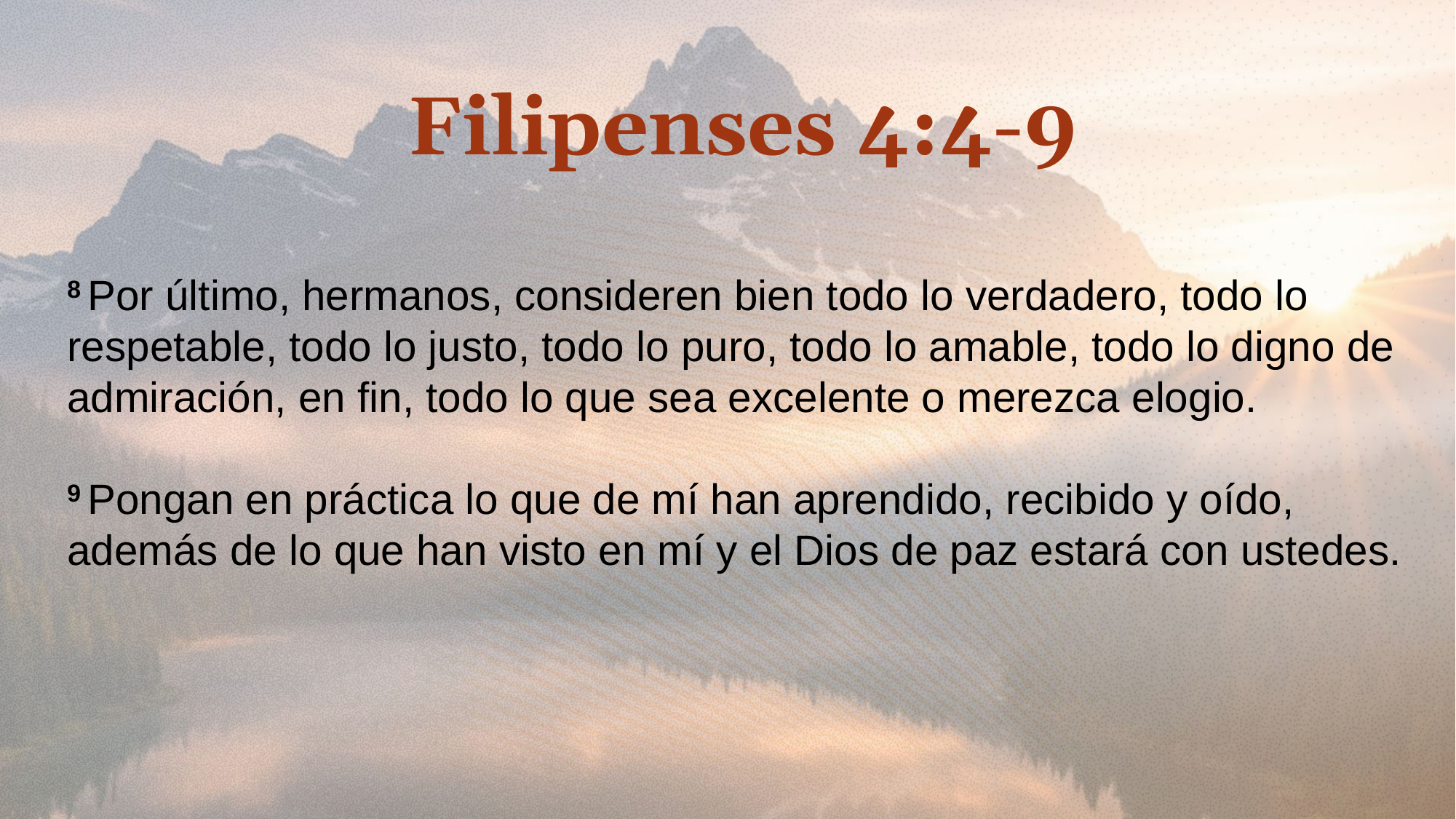

Filipenses 4:4-9
8 Por último, hermanos, consideren bien todo lo verdadero, todo lo respetable, todo lo justo, todo lo puro, todo lo amable, todo lo digno de admiración, en fin, todo lo que sea excelente o merezca elogio.

9 Pongan en práctica lo que de mí han aprendido, recibido y oído, además de lo que han visto en mí y el Dios de paz estará con ustedes.